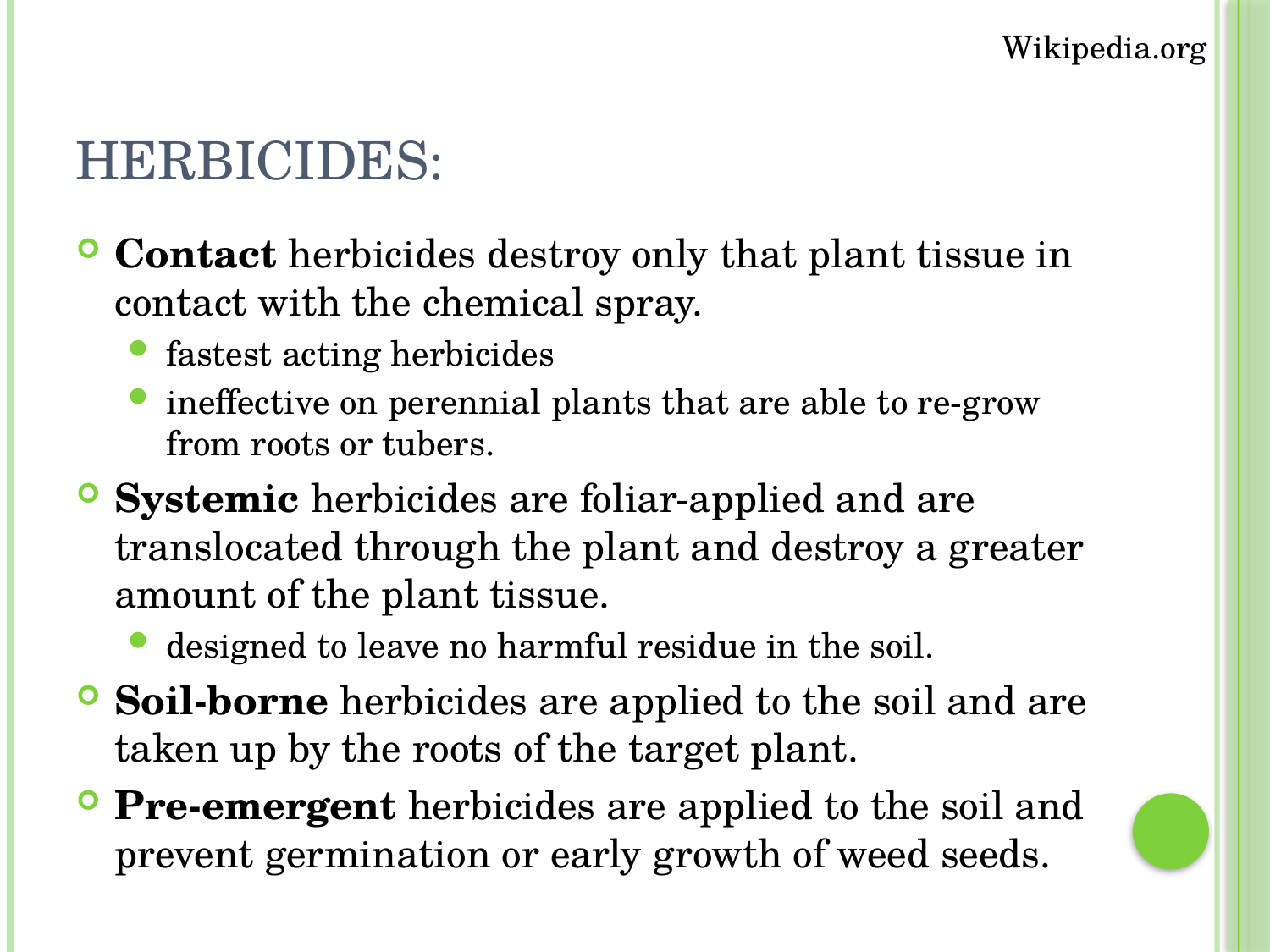

Wikipedia.org
# Herbicides:
Contact herbicides destroy only that plant tissue in contact with the chemical spray.
fastest acting herbicides
ineffective on perennial plants that are able to re-grow from roots or tubers.
Systemic herbicides are foliar-applied and are translocated through the plant and destroy a greater amount of the plant tissue.
designed to leave no harmful residue in the soil.
Soil-borne herbicides are applied to the soil and are taken up by the roots of the target plant.
Pre-emergent herbicides are applied to the soil and prevent germination or early growth of weed seeds.